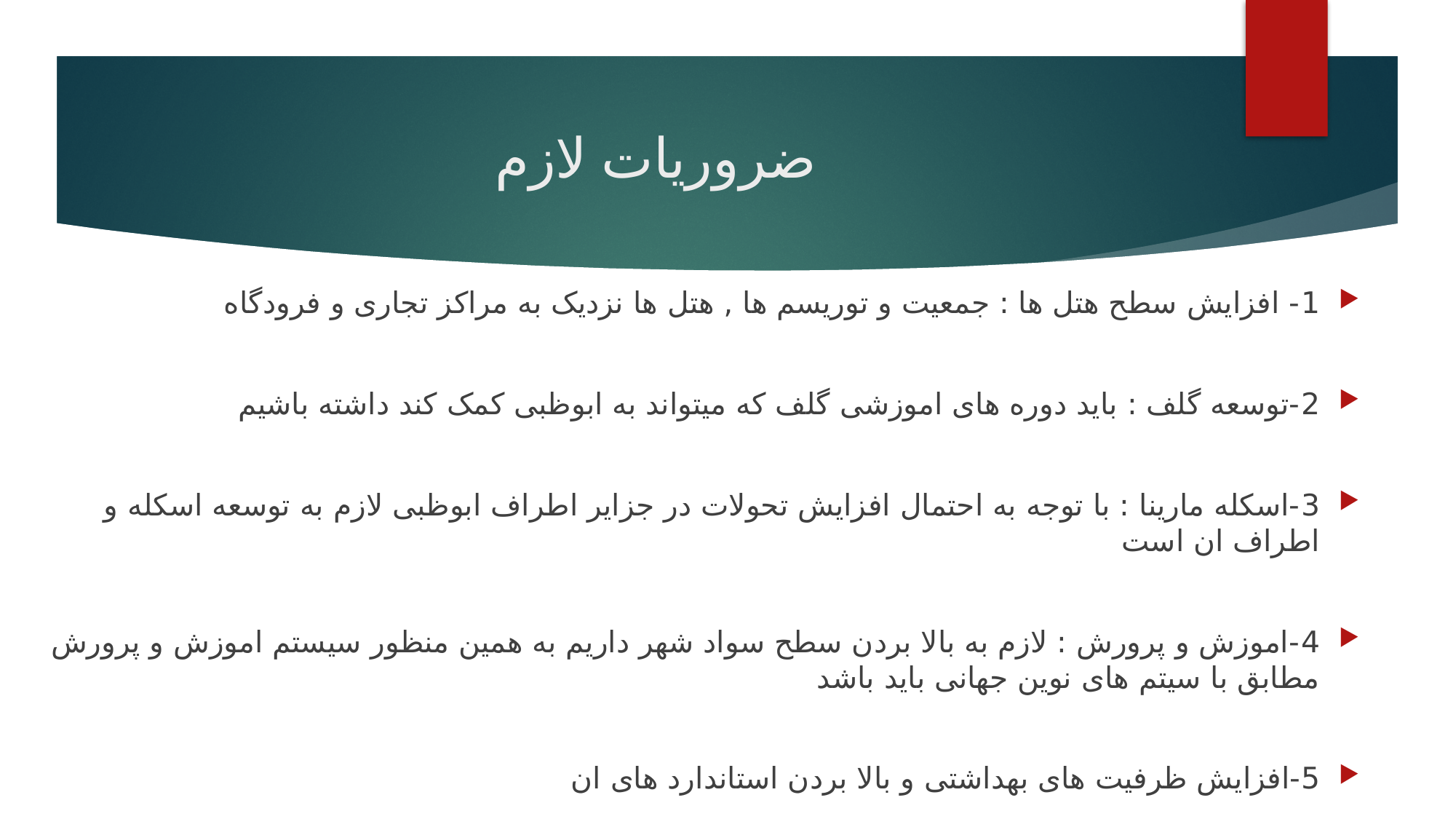

# ضروریات لازم
1- افزایش سطح هتل ها : جمعیت و توریسم ها ‚ هتل ها نزدیک به مراکز تجاری و فرودگاه

2-توسعه گلف : باید دوره های اموزشی گلف که میتواند به ابوظبی کمک کند داشته باشیم

3-اسکله مارینا : با توجه به احتمال افزایش تحولات در جزایر اطراف ابوظبی لازم به توسعه اسکله و اطراف ان است

4-اموزش و پرورش : لازم به بالا بردن سطح سواد شهر داریم به همین منظور سیستم اموزش و پرورش مطابق با سیتم های نوین جهانی باید باشد

5-افزایش ظرفیت های بهداشتی و بالا بردن استاندارد های ان